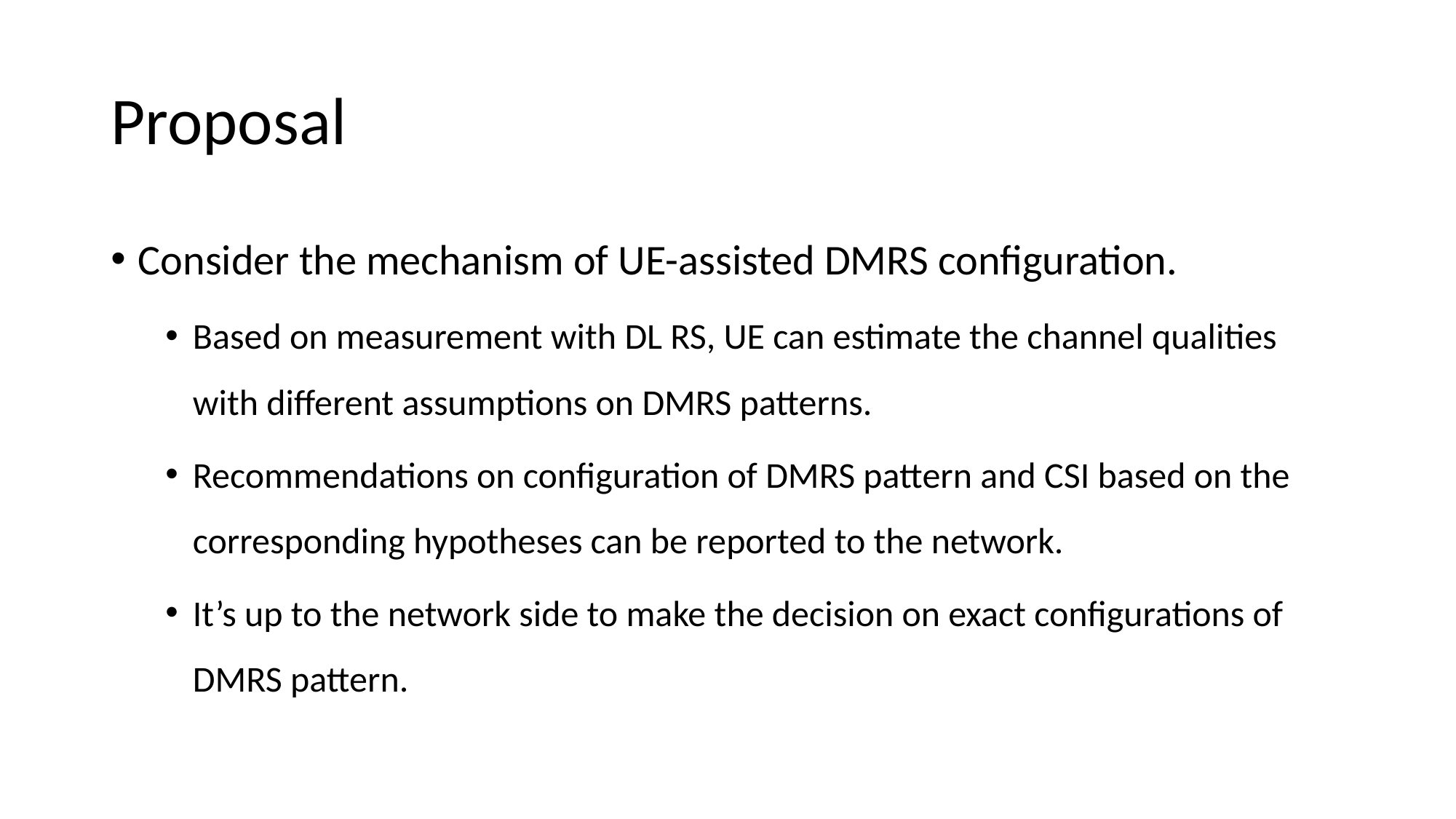

# Proposal
Consider the mechanism of UE-assisted DMRS configuration.
Based on measurement with DL RS, UE can estimate the channel qualities with different assumptions on DMRS patterns.
Recommendations on configuration of DMRS pattern and CSI based on the corresponding hypotheses can be reported to the network.
It’s up to the network side to make the decision on exact configurations of DMRS pattern.